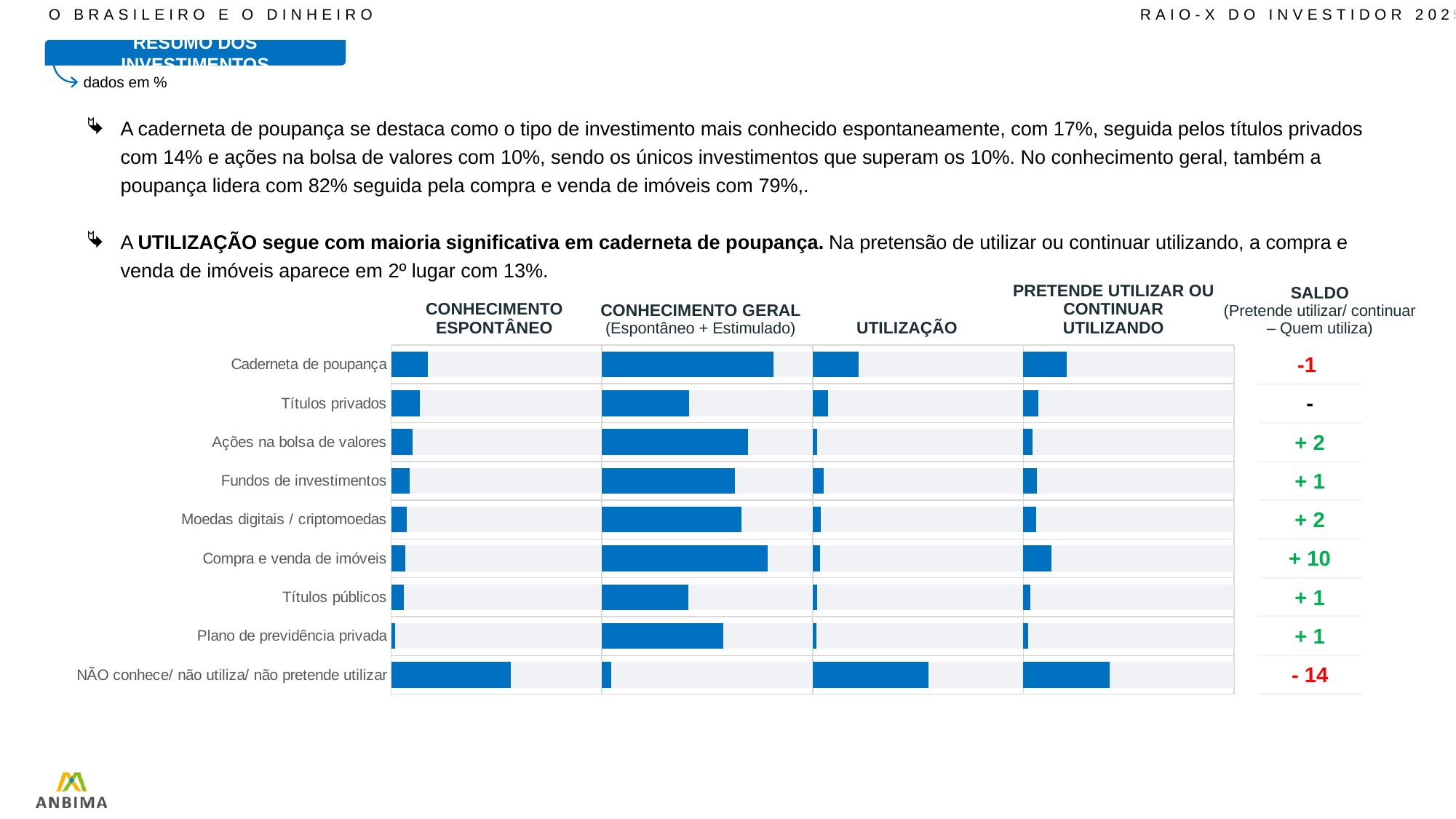

O BRASILEIRO E O DINHEIRO							RAIO-X DO INVESTIDOR 2025
RESUMO DOS INVESTIMENTOS

dados em %
A caderneta de poupança se destaca como o tipo de investimento mais conhecido espontaneamente, com 17%, seguida pelos títulos privados com 14% e ações na bolsa de valores com 10%, sendo os únicos investimentos que superam os 10%. No conhecimento geral, também a poupança lidera com 82% seguida pela compra e venda de imóveis com 79%,.

A UTILIZAÇÃO segue com maioria significativa em caderneta de poupança. Na pretensão de utilizar ou continuar utilizando, a compra e venda de imóveis aparece em 2º lugar com 13%.
| CONHECIMENTO ESPONTÂNEO | CONHECIMENTO GERAL (Espontâneo + Estimulado) | UTILIZAÇÃO | PRETENDE UTILIZAR OU CONTINUAR UTILIZANDO | SALDO (Pretende utilizar/ continuar – Quem utiliza) |
| --- | --- | --- | --- | --- |

### Chart

| Category | CONHECIMENTO ESPONTÂNEO | Coluna1 | CONHECIMENTO GERAL | Coluna2 | UTILIZAÇÃO | Coluna3 | PRETENDE UTILIZAR OU CONTINUAR UTILIZANDO | Coluna4 |
|---|---|---|---|---|---|---|---|---|
| Caderneta de poupança | 17.35 | 82.65 | 81.57 | 18.430000000000007 | 21.91 | 78.09 | 20.42 | 79.58 |
| Títulos privados | 13.64 | 86.36 | 41.28 | 58.72 | 7.23 | 92.77 | 7.07 | 92.93 |
| Ações na bolsa de valores | 10.18 | 89.82 | 69.41 | 30.590000000000003 | 2.22 | 97.78 | 4.47 | 95.53 |
| Fundos de investimentos | 8.73 | 91.27 | 63.06 | 36.94 | 5.17 | 94.83 | 6.48 | 93.52 |
| Moedas digitais / criptomoedas | 7.52 | 92.48 | 66.37 | 33.629999999999995 | 3.98 | 96.02 | 6.06 | 93.94 |
| Compra e venda de imóveis | 6.78 | 93.22 | 78.69 | 21.310000000000002 | 3.48 | 96.52 | 13.44 | 86.56 |
| Títulos públicos | 5.91 | 94.09 | 40.93 | 59.07 | 2.04 | 97.96 | 3.42 | 96.58 |
| Plano de previdência privada | 1.72 | 98.28 | 57.53 | 42.47 | 1.76 | 98.24 | 2.31 | 97.69 |
| NÃO conhece/ não utiliza/ não pretende utilizar | 56.86 | 43.14 | 4.27 | 95.73 | 55.01 | 44.99 | 40.83 | 59.17 |
| -1 |
| --- |
| - |
| + 2 |
| + 1 |
| + 2 |
| + 10 |
| + 1 |
| + 1 |
| - 14 |